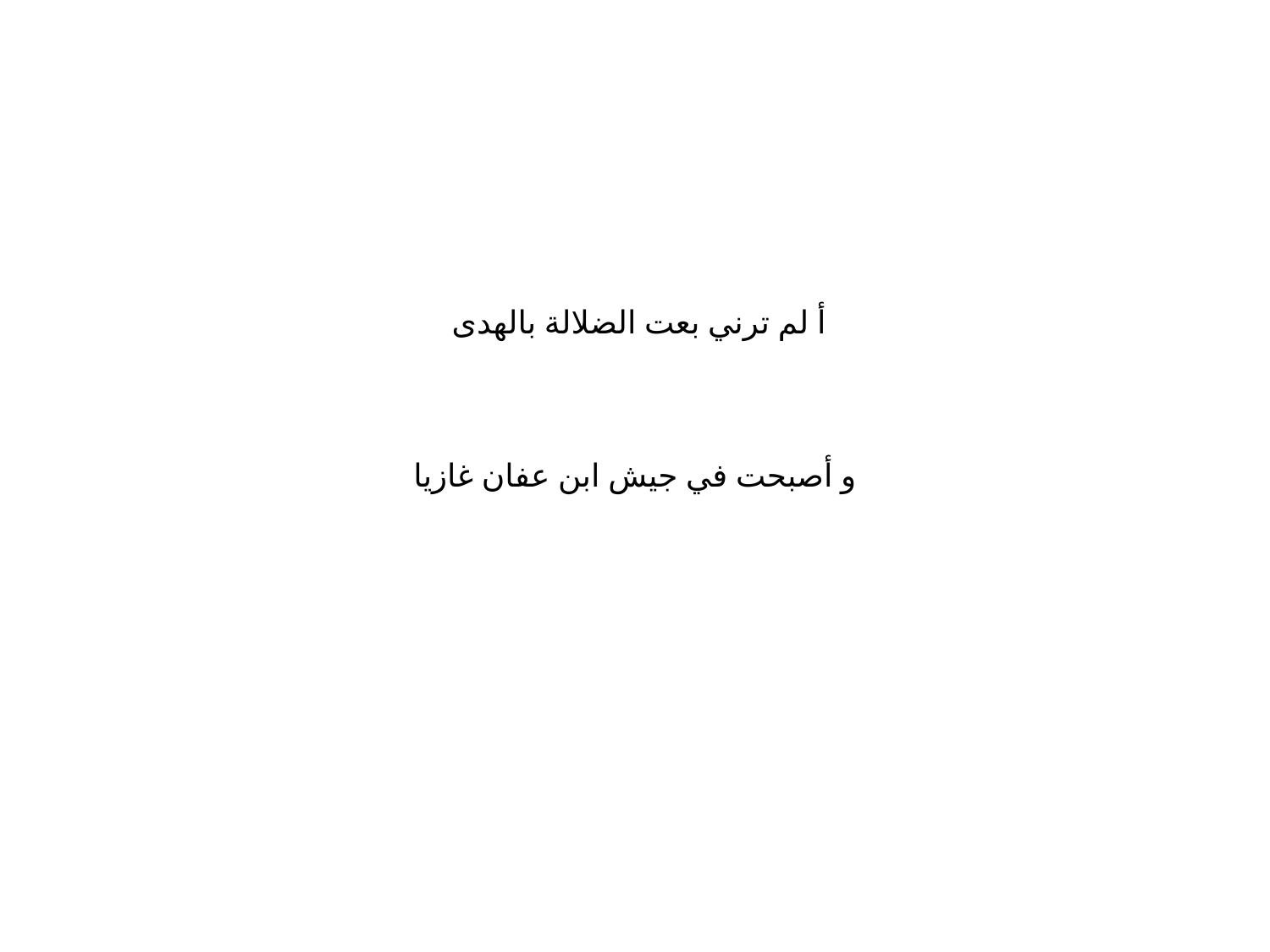

# أ لم ترني بعت الضلالة بالهدى و أصبحت في جيش ابن عفان غازيا